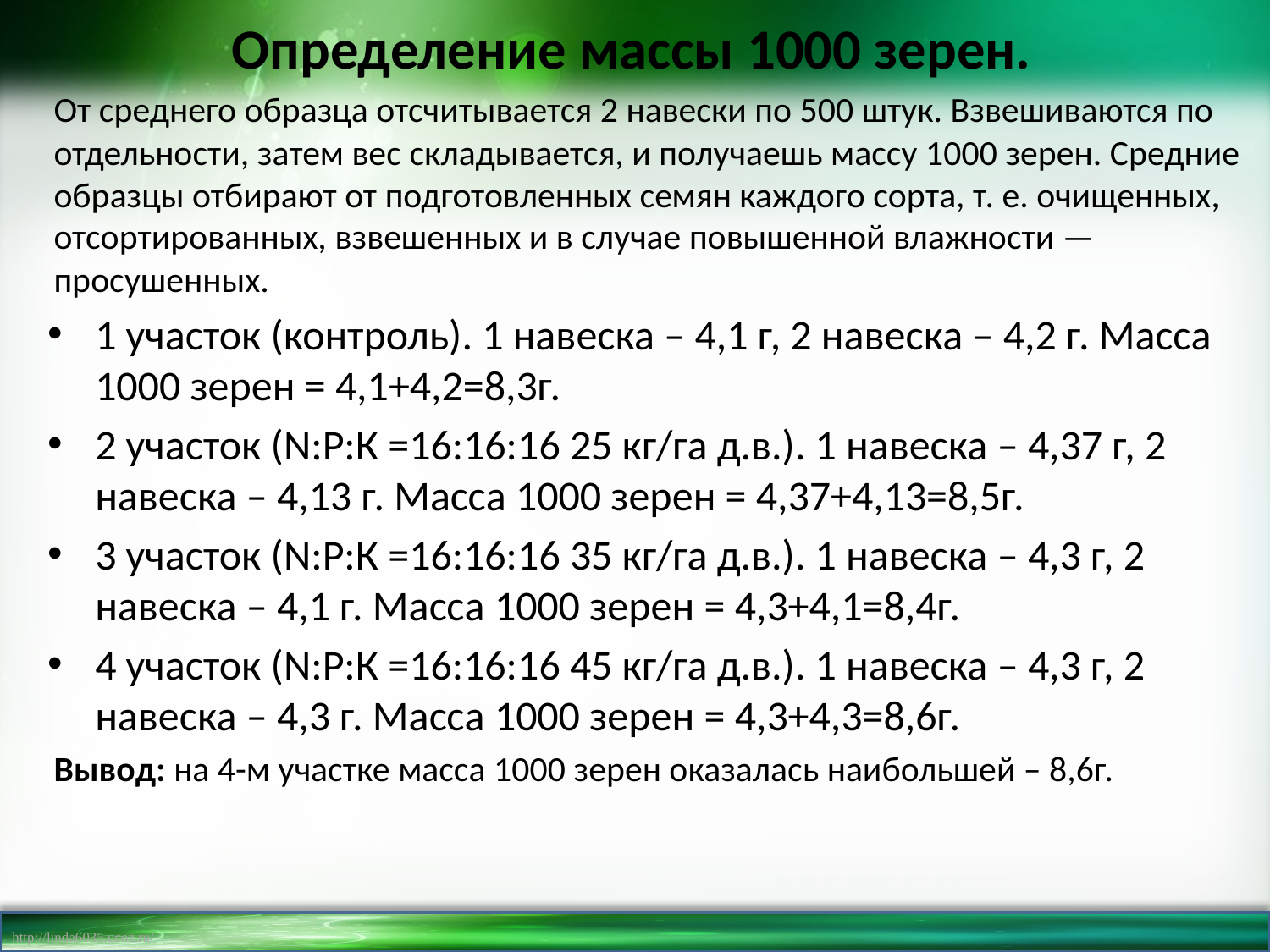

Определение массы 1000 зерен.
От среднего образца отсчитывается 2 навески по 500 штук. Взвешиваются по отдельности, затем вес складывается, и получаешь массу 1000 зерен. Средние образцы отбирают от подготовленных семян каждого сорта, т. е. очищенных, отсортированных, взвешенных и в случае повышенной влажности — просушенных.
1 участок (контроль). 1 навеска – 4,1 г, 2 навеска – 4,2 г. Масса 1000 зерен = 4,1+4,2=8,3г.
2 участок (N:Р:К =16:16:16 25 кг/га д.в.). 1 навеска – 4,37 г, 2 навеска – 4,13 г. Масса 1000 зерен = 4,37+4,13=8,5г.
3 участок (N:Р:К =16:16:16 35 кг/га д.в.). 1 навеска – 4,3 г, 2 навеска – 4,1 г. Масса 1000 зерен = 4,3+4,1=8,4г.
4 участок (N:Р:К =16:16:16 45 кг/га д.в.). 1 навеска – 4,3 г, 2 навеска – 4,3 г. Масса 1000 зерен = 4,3+4,3=8,6г.
Вывод: на 4-м участке масса 1000 зерен оказалась наибольшей – 8,6г.